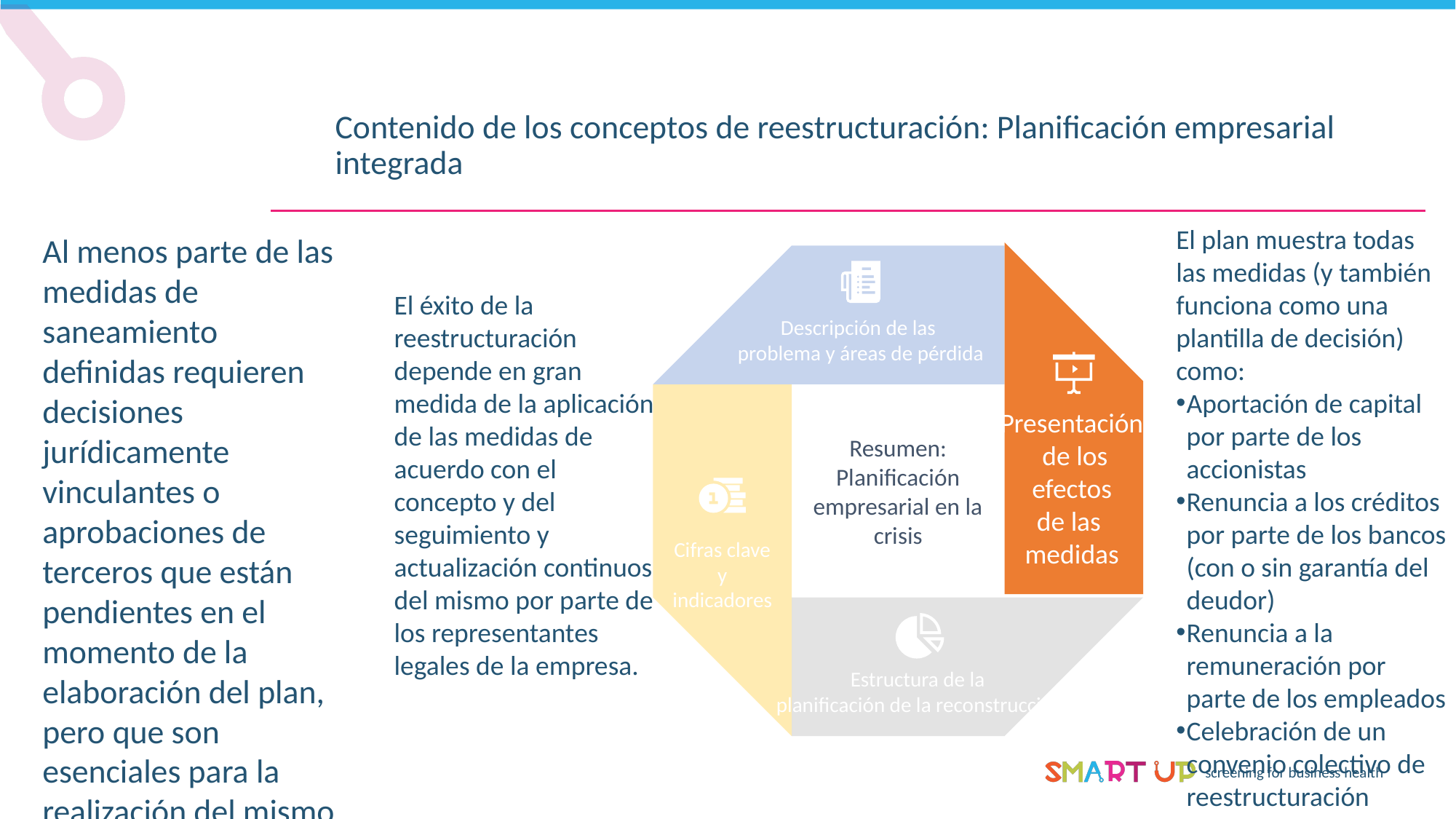

Contenido de los conceptos de reestructuración: Planificación empresarial integrada

El plan muestra todas las medidas (y también funciona como una plantilla de decisión) como:
Aportación de capital por parte de los accionistas
Renuncia a los créditos por parte de los bancos (con o sin garantía del deudor)
Renuncia a la remuneración por parte de los empleados
Celebración de un convenio colectivo de reestructuración
Negociaciones plan social, etc.
Al menos parte de las medidas de saneamiento definidas requieren decisiones jurídicamente vinculantes o aprobaciones de terceros que están pendientes en el momento de la elaboración del plan, pero que son esenciales para la realización del mismo y, por tanto, para el éxito del saneamiento.

Descripción de las
problema y áreas de pérdida

Presentación
 de los
 efectos
de las
medidas
Resumen: Planificación empresarial en la crisis

Cifras clave
y
indicadores

Estructura de la
planificación de la reconstrucción
El éxito de la reestructuración depende en gran medida de la aplicación de las medidas de acuerdo con el concepto y del seguimiento y actualización continuos del mismo por parte de los representantes legales de la empresa.